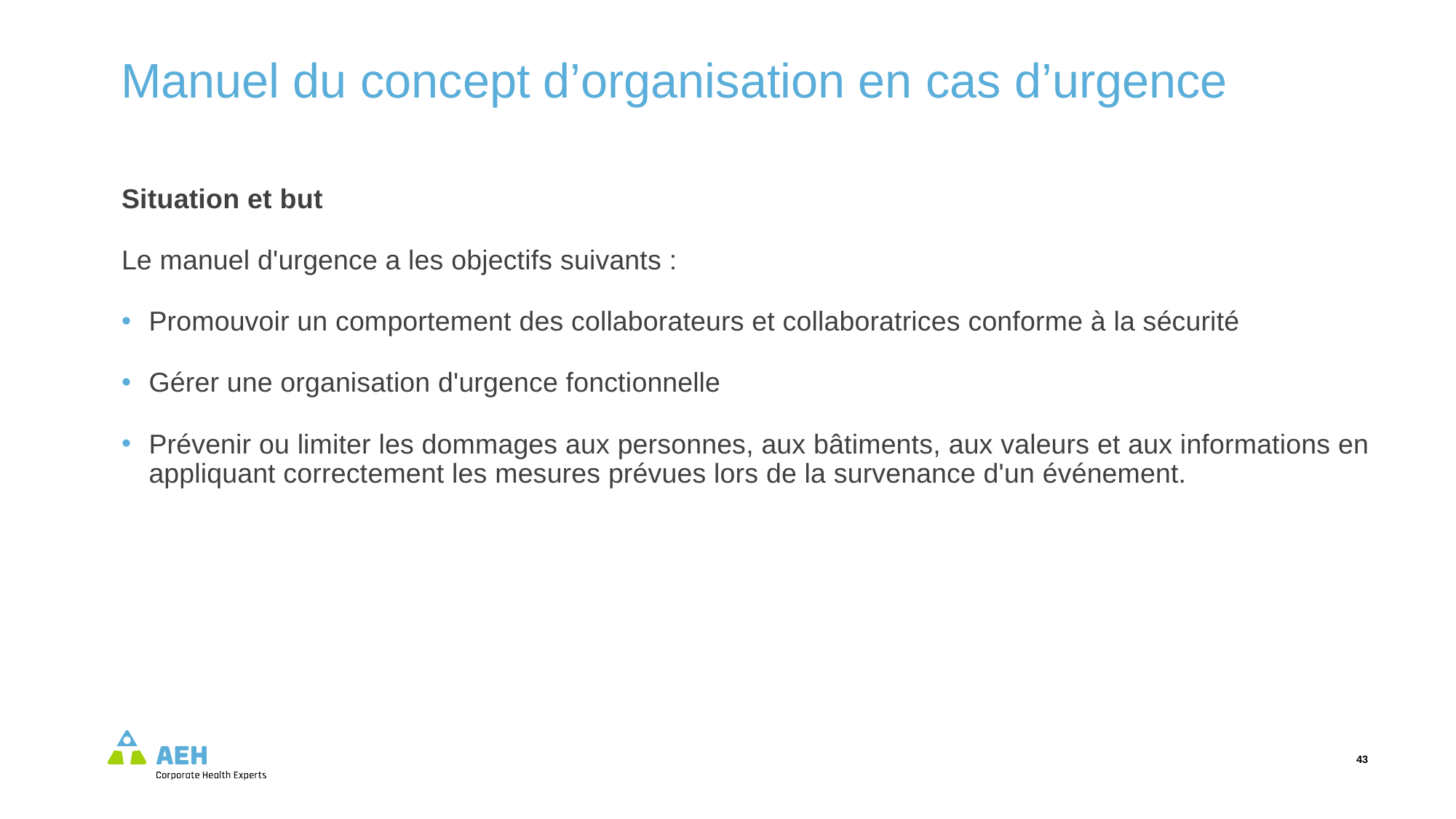

# Manuel du concept d’organisation en cas d’urgence
Situation et but
Le manuel d'urgence a les objectifs suivants :
Promouvoir un comportement des collaborateurs et collaboratrices conforme à la sécurité
Gérer une organisation d'urgence fonctionnelle
Prévenir ou limiter les dommages aux personnes, aux bâtiments, aux valeurs et aux informations en appliquant correctement les mesures prévues lors de la survenance d'un événement.